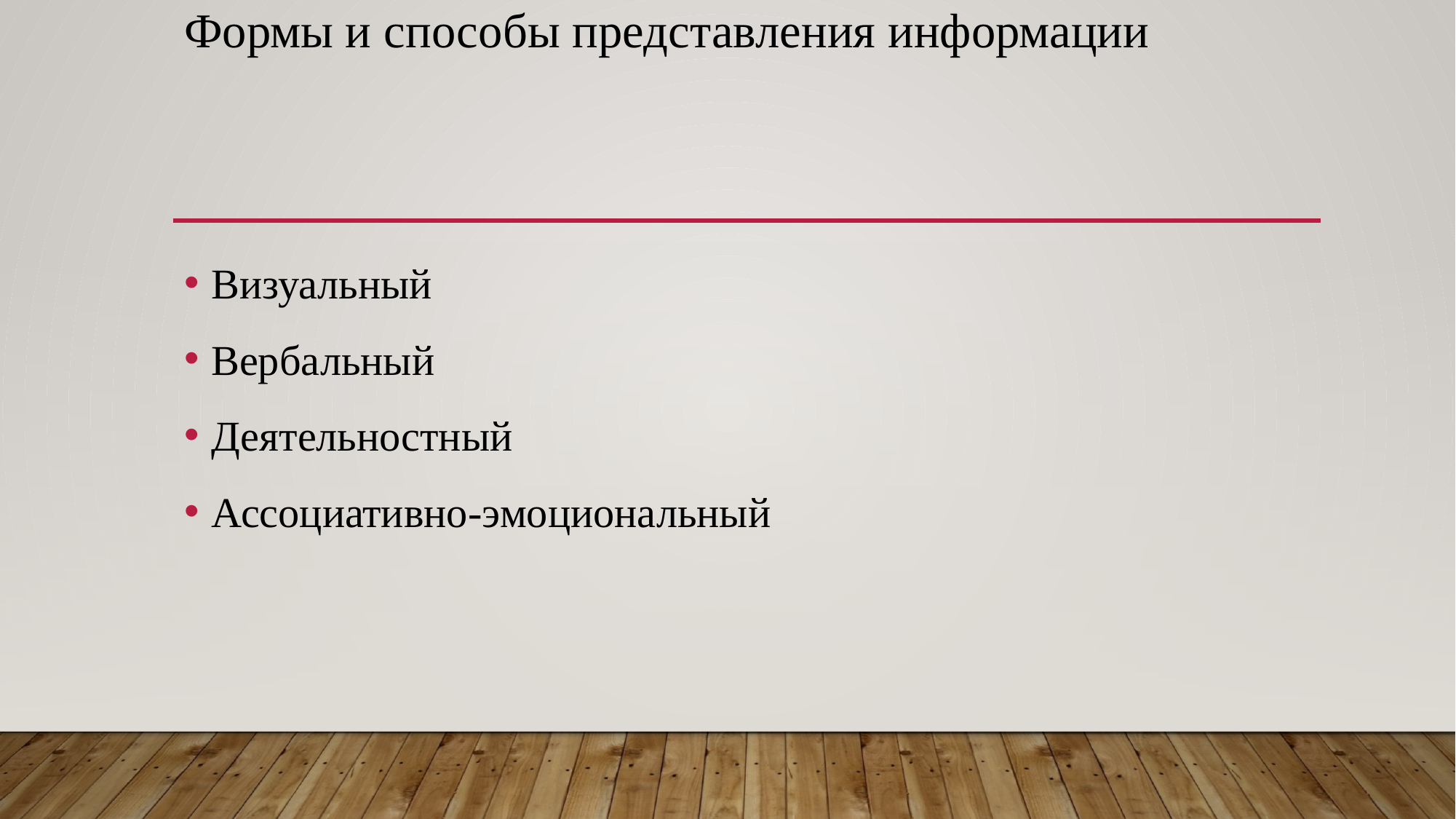

# Формы и способы представления информации
Визуальный
Вербальный
Деятельностный
Ассоциативно-эмоциональный